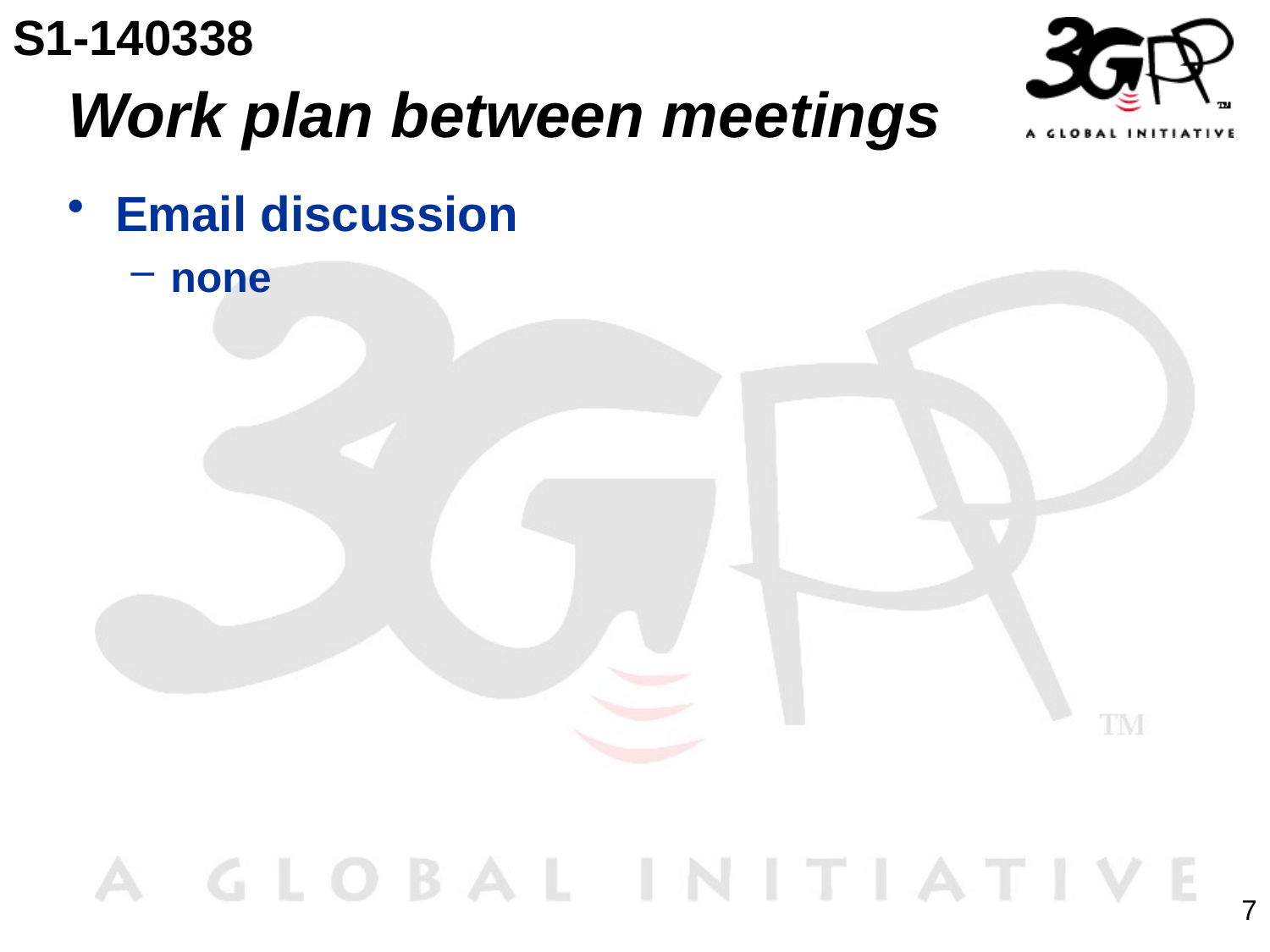

S1-140338
# Work plan between meetings
Email discussion
none
7